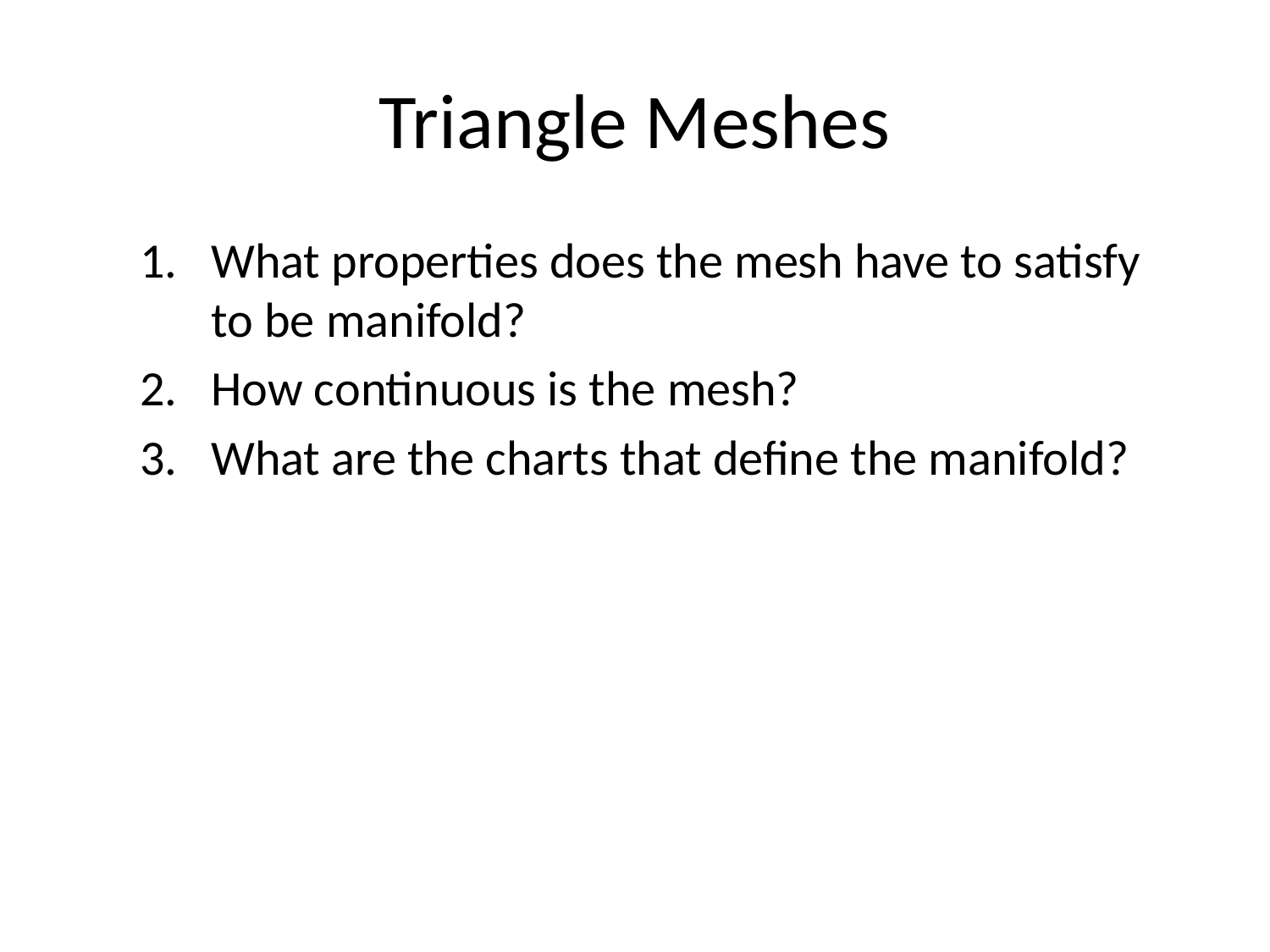

# Triangle Meshes
What properties does the mesh have to satisfy to be manifold?
How continuous is the mesh?
What are the charts that define the manifold?